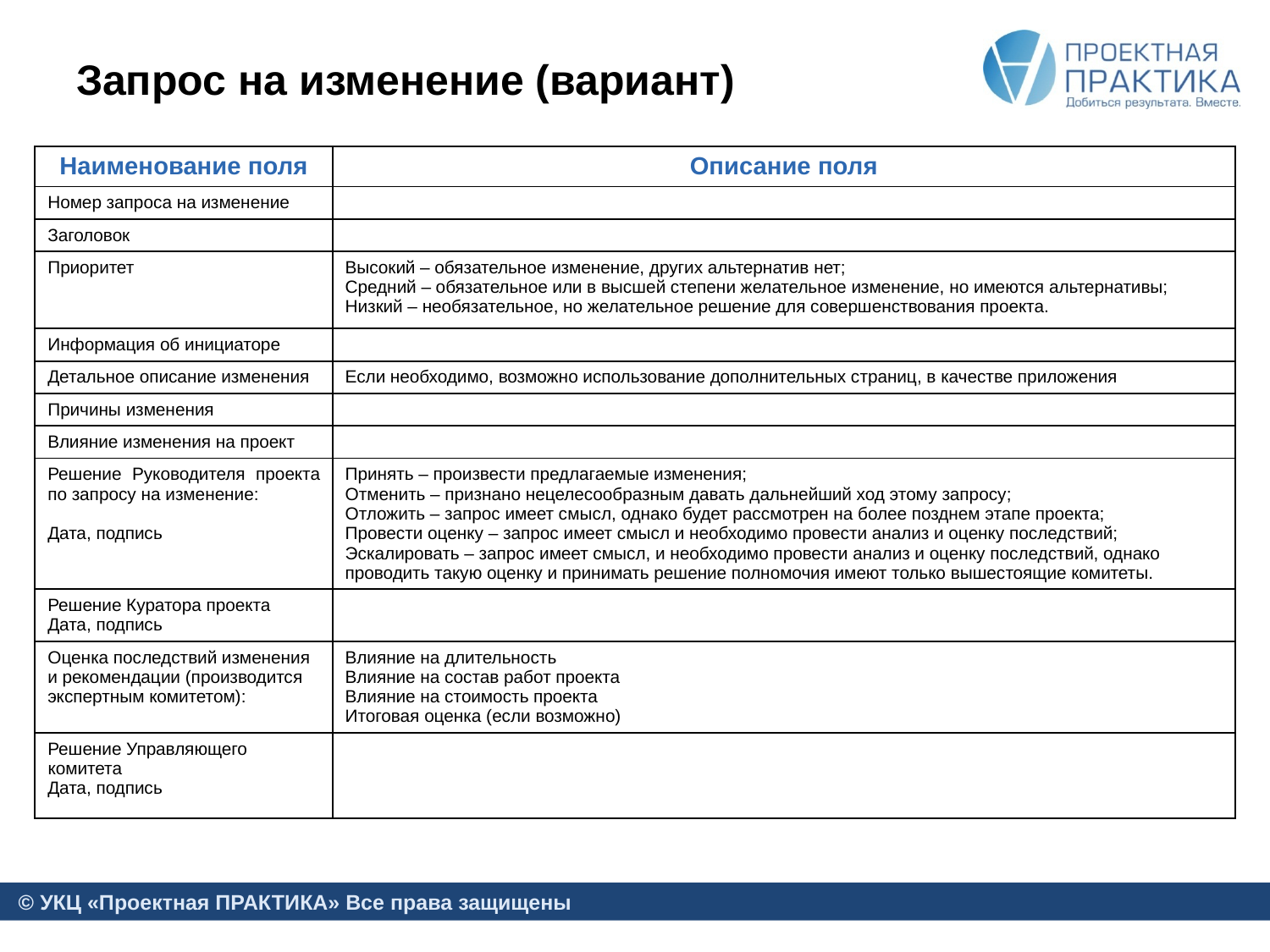

# Запрос на изменение (вариант)
| Наименование поля | Описание поля |
| --- | --- |
| Номер запроса на изменение |  |
| Заголовок |  |
| Приоритет | Высокий – обязательное изменение, других альтернатив нет; Средний – обязательное или в высшей степени желательное изменение, но имеются альтернативы; Низкий – необязательное, но желательное решение для совершенствования проекта. |
| Информация об инициаторе |  |
| Детальное описание изменения | Если необходимо, возможно использование дополнительных страниц, в качестве приложения |
| Причины изменения |  |
| Влияние изменения на проект |  |
| Решение Руководителя проекта по запросу на изменение: Дата, подпись | Принять – произвести предлагаемые изменения; Отменить – признано нецелесообразным давать дальнейший ход этому запросу; Отложить – запрос имеет смысл, однако будет рассмотрен на более позднем этапе проекта; Провести оценку – запрос имеет смысл и необходимо провести анализ и оценку последствий; Эскалировать – запрос имеет смысл, и необходимо провести анализ и оценку последствий, однако проводить такую оценку и принимать решение полномочия имеют только вышестоящие комитеты. |
| Решение Куратора проекта Дата, подпись |  |
| Оценка последствий изменения и рекомендации (производится экспертным комитетом): | Влияние на длительность Влияние на состав работ проекта Влияние на стоимость проекта Итоговая оценка (если возможно) |
| Решение Управляющего комитета Дата, подпись |  |